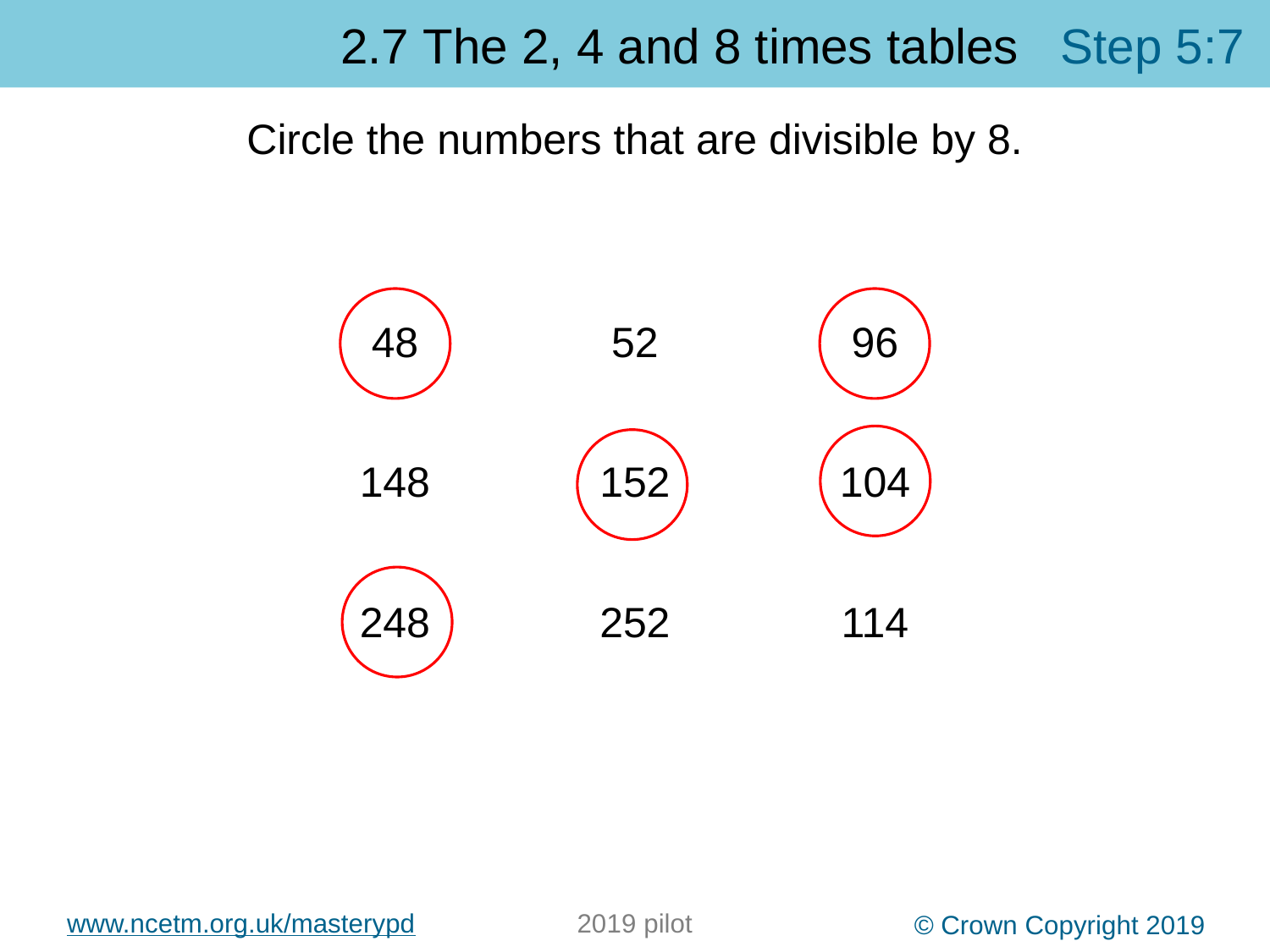

2.7 The 2, 4 and 8 times tables   Step 5:7
Circle the numbers that are divisible by 8.

| 48 | 52 | 96 |
| --- | --- | --- |
| 148 | 152 | 104 |
| 248 | 252 | 114 |